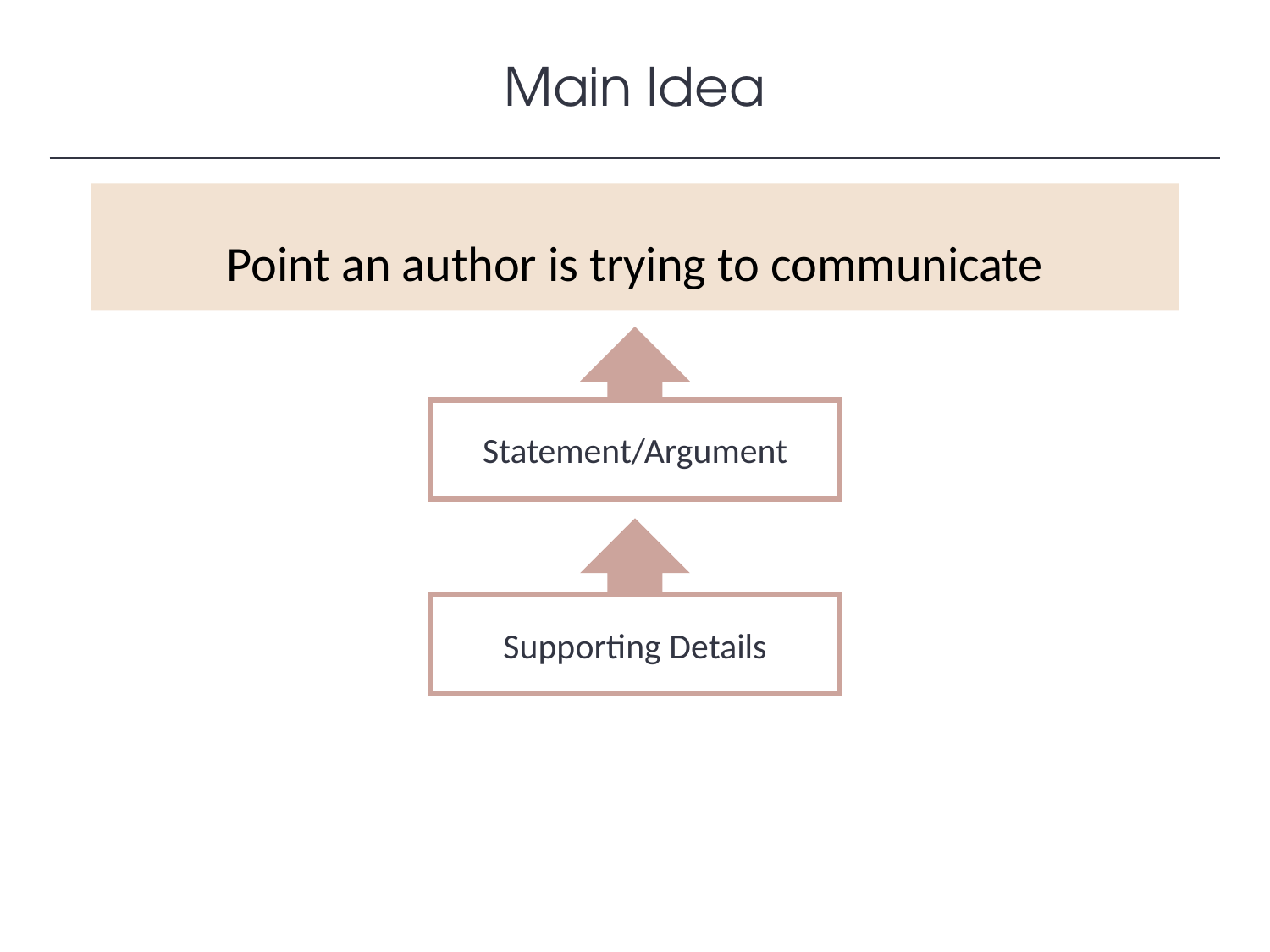

Main Idea
HAWKES LEARNING
Point an author is trying to communicate

Statement/Argument

Supporting Details